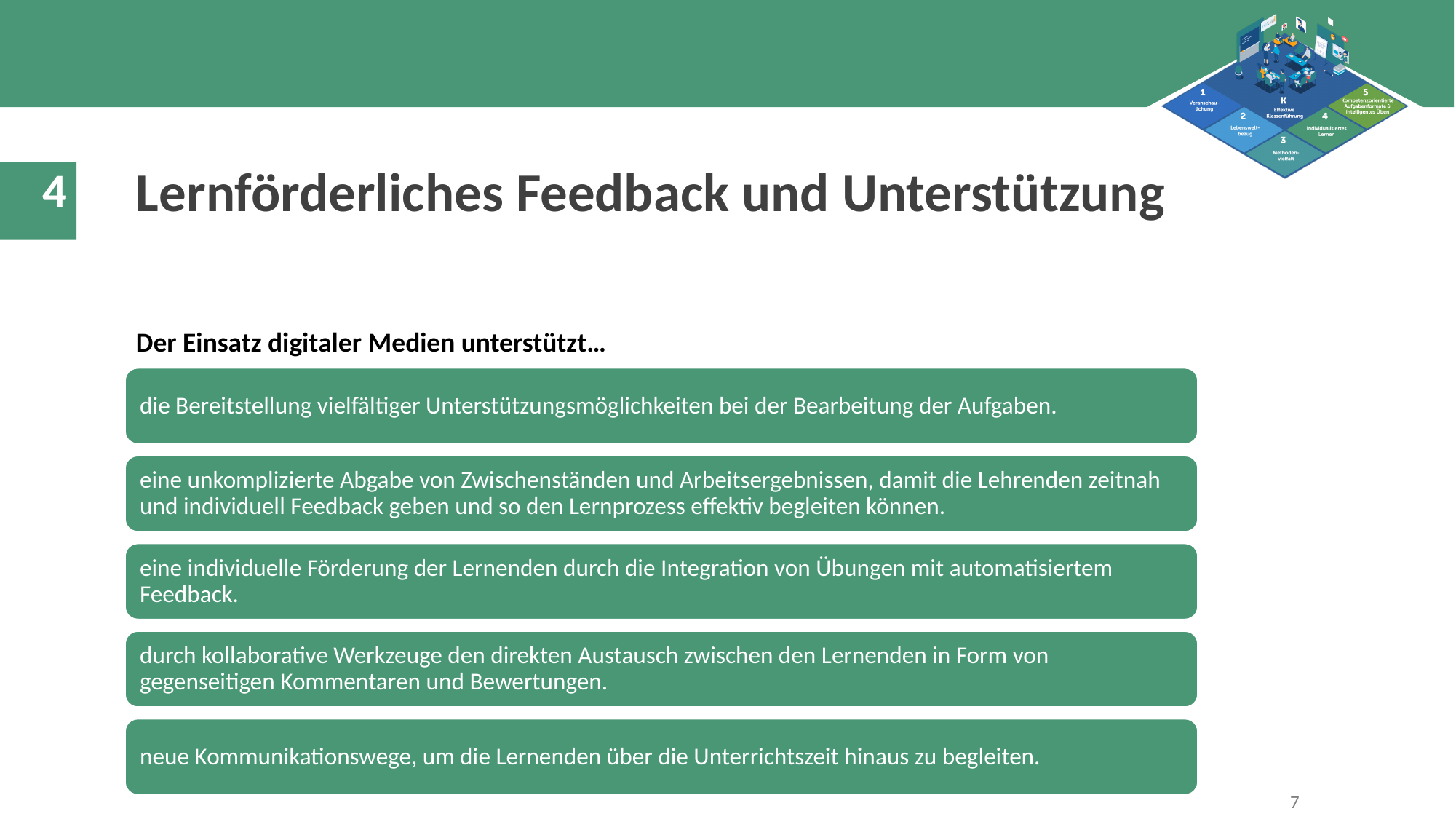

Lernförderliches Feedback und Unterstützung
Der Einsatz digitaler Medien unterstützt…

die Bereitstellung vielfältiger Unterstützungsmöglichkeiten bei der Bearbeitung der Aufgaben.
eine unkomplizierte Abgabe von Zwischenständen und Arbeitsergebnissen, damit die Lehrenden zeitnah und individuell Feedback geben und so den Lernprozess effektiv begleiten können.
eine individuelle Förderung der Lernenden durch die Integration von Übungen mit automatisiertem Feedback.
durch kollaborative Werkzeuge den direkten Austausch zwischen den Lernenden in Form von gegenseitigen Kommentaren und Bewertungen.
neue Kommunikationswege, um die Lernenden über die Unterrichtszeit hinaus zu begleiten.
7